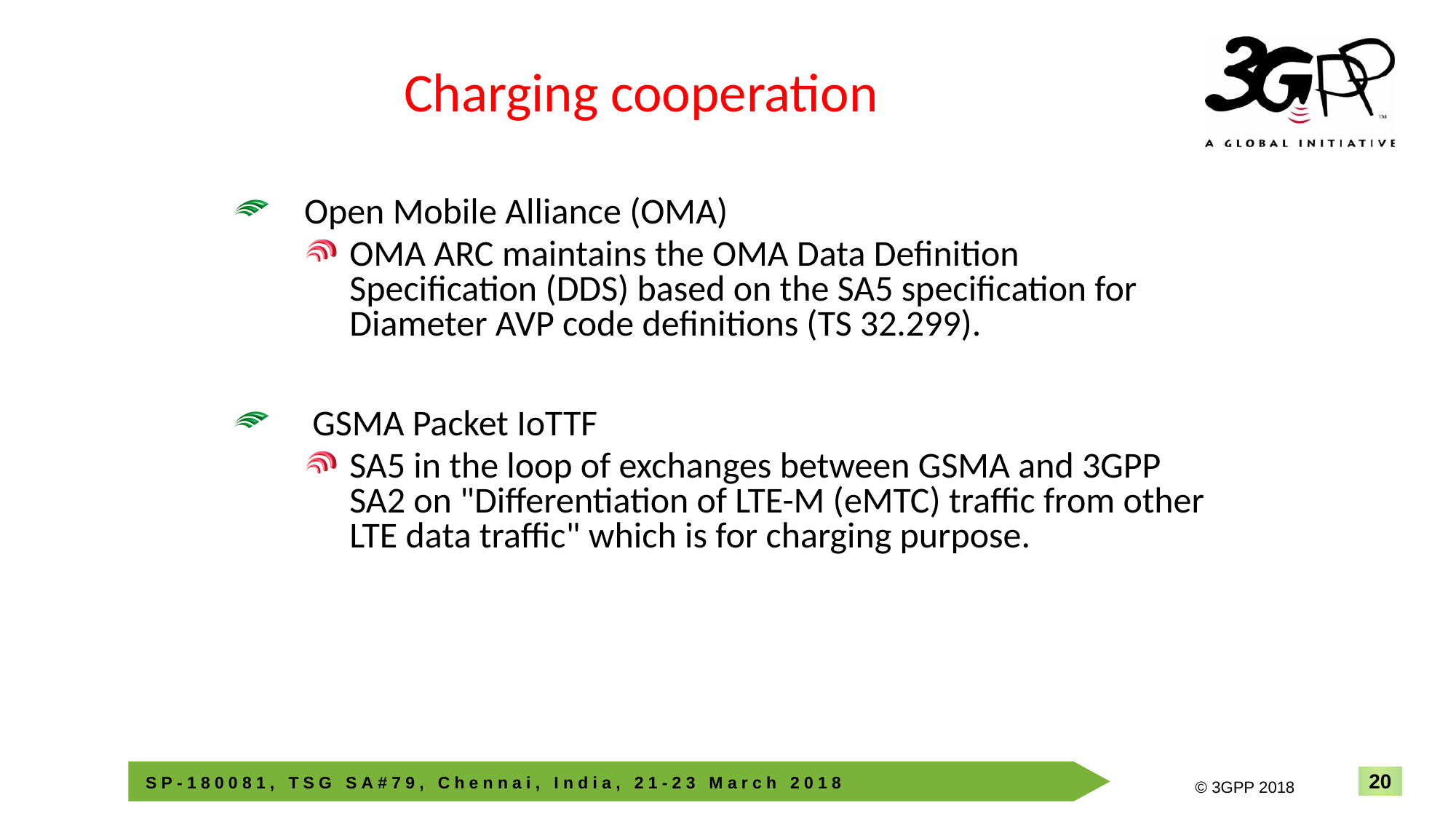

Charging cooperation

Open Mobile Alliance (OMA)
OMA ARC maintains the OMA Data Definition Specification (DDS) based on the SA5 specification for Diameter AVP code definitions (TS 32.299).

 GSMA Packet IoTTF
SA5 in the loop of exchanges between GSMA and 3GPP SA2 on "Differentiation of LTE-M (eMTC) traffic from other LTE data traffic" which is for charging purpose.